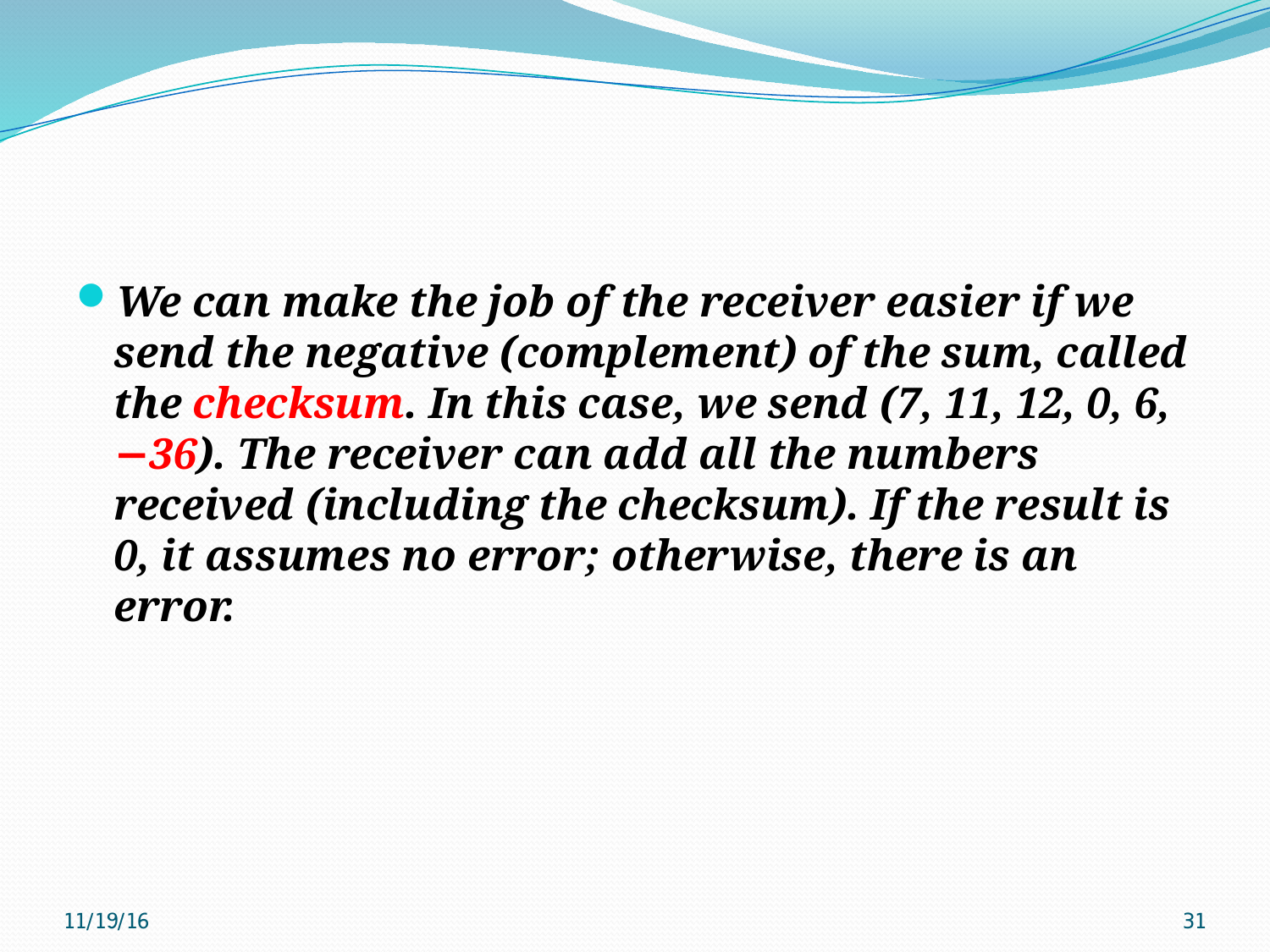

#
We can make the job of the receiver easier if we send the negative (complement) of the sum, called the checksum. In this case, we send (7, 11, 12, 0, 6, −36). The receiver can add all the numbers received (including the checksum). If the result is 0, it assumes no error; otherwise, there is an error.

11/19/16
31